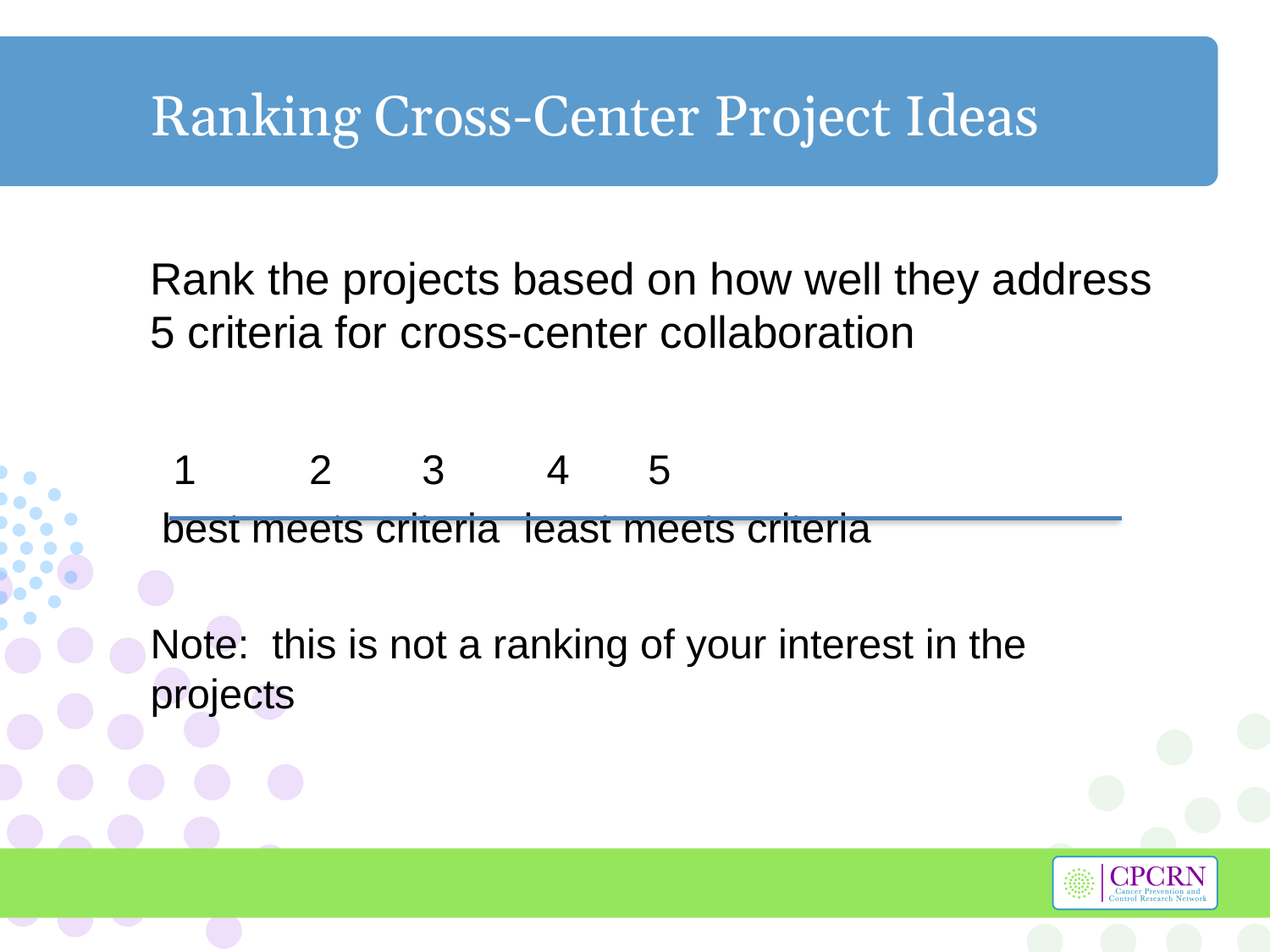

Ranking Cross-Center Project Ideas
Rank the projects based on how well they address 5 criteria for cross-center collaboration

  1			   2				  3				  4				5
 best meets criteria					least meets criteria

Note:  this is not a ranking of your interest in the projects